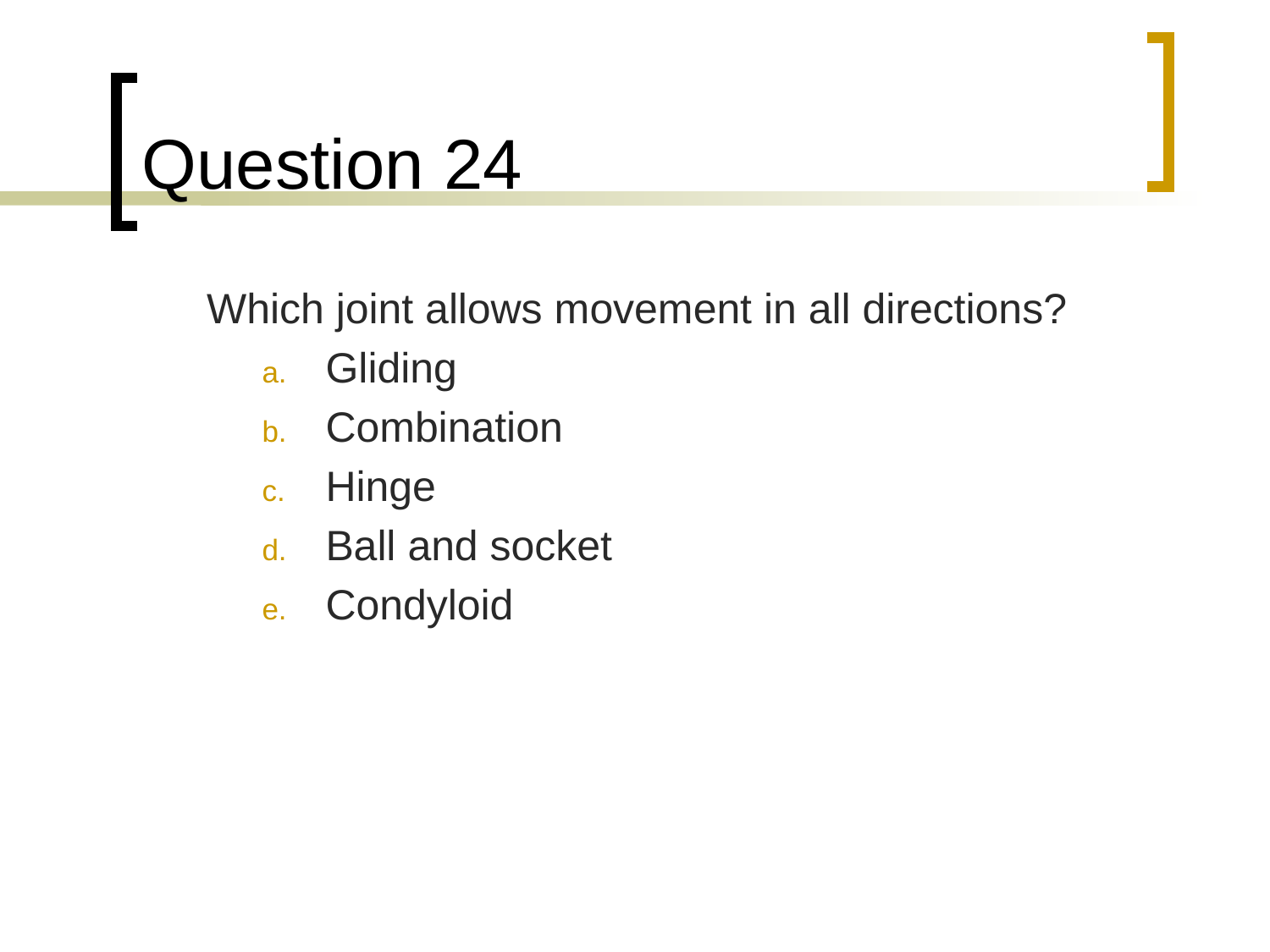

# Question 24
	Which joint allows movement in all directions?
Gliding
Combination
Hinge
Ball and socket
Condyloid